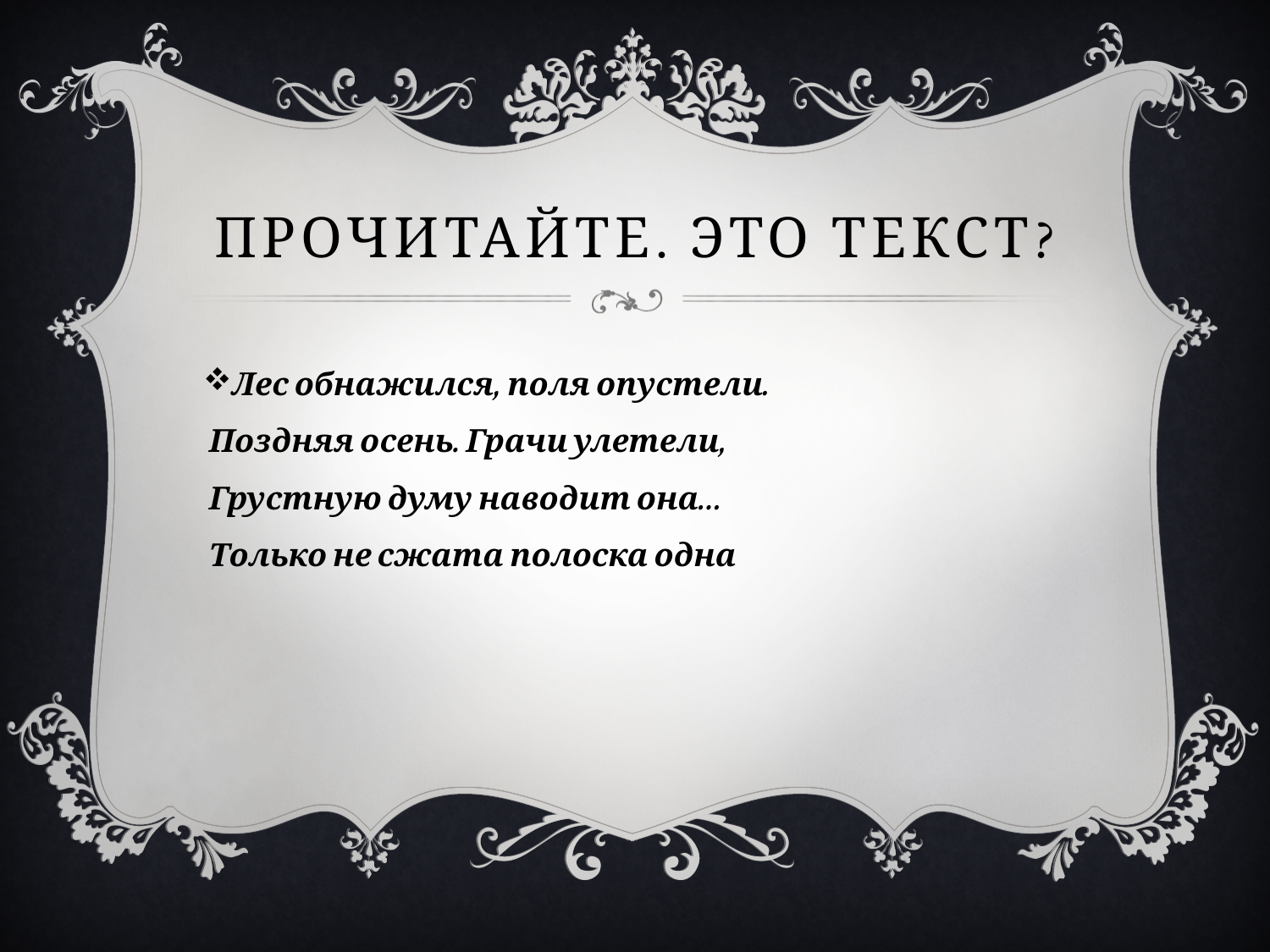

# Прочитайте. Это текст?
Лес обнажился, поля опустели.
 Поздняя осень. Грачи улетели,
 Грустную думу наводит она…
 Только не сжата полоска одна